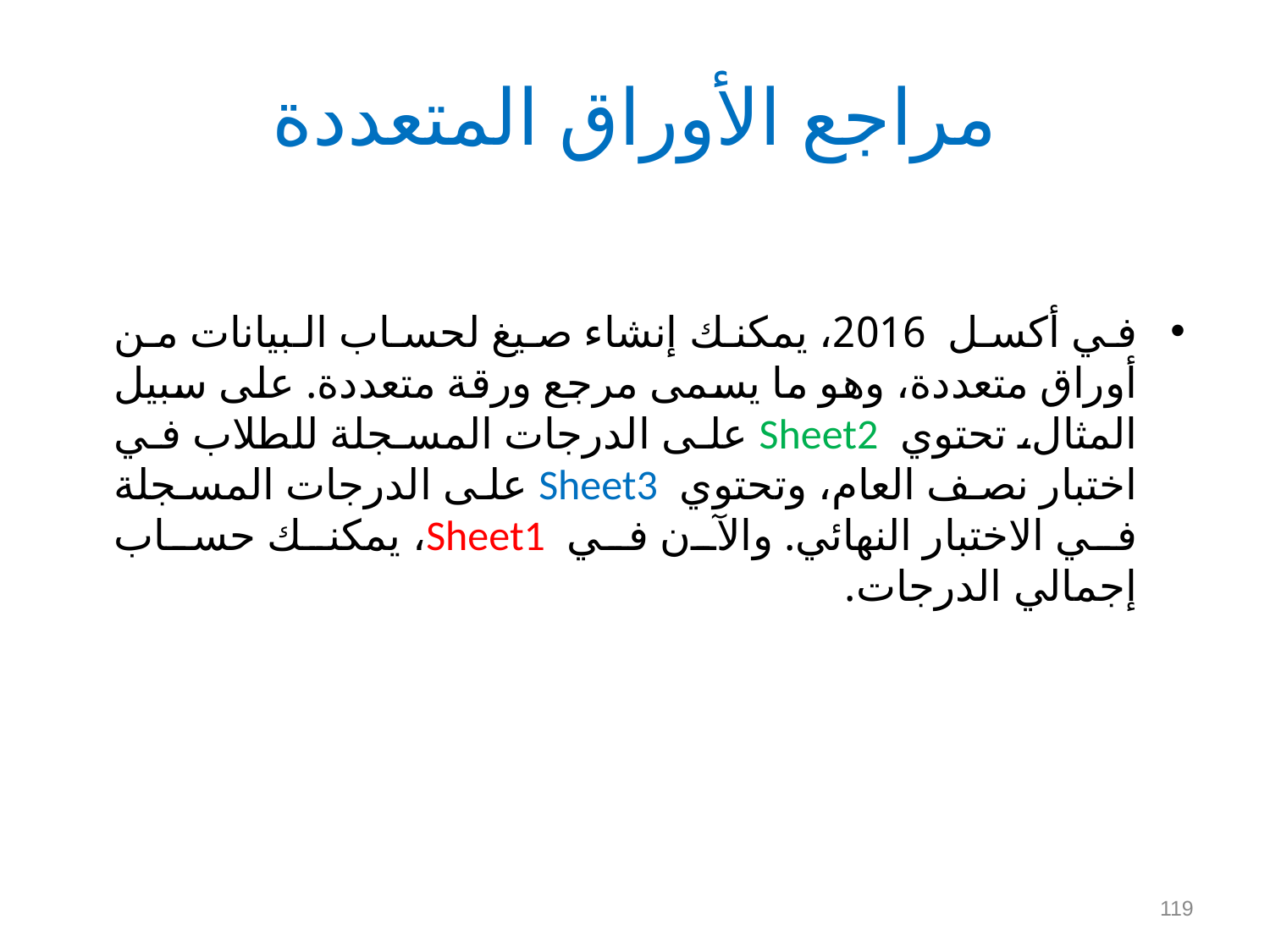

# مراجع الأوراق المتعددة
في أكسل  2016، يمكنك إنشاء صيغ لحساب البيانات من أوراق متعددة، وهو ما يسمى مرجع ورقة متعددة. على سبيل المثال، تحتوي  Sheet2 على الدرجات المسجلة للطلاب في اختبار نصف العام، وتحتوي  Sheet3 على الدرجات المسجلة في الاختبار النهائي. والآن في  Sheet1، يمكنك حساب إجمالي الدرجات.
119